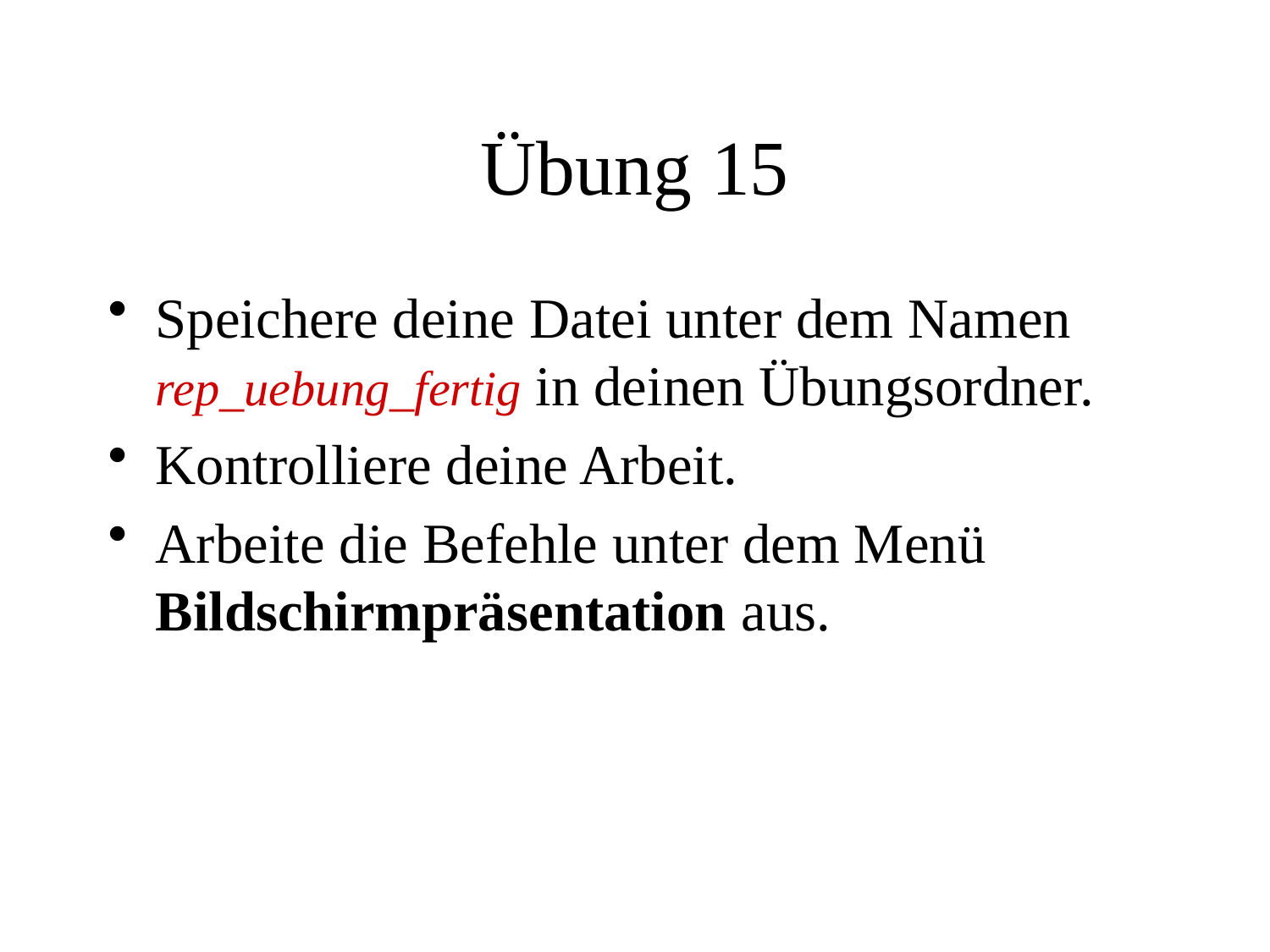

# Übung 15
Speichere deine Datei unter dem Namen rep_uebung_fertig in deinen Übungsordner.
Kontrolliere deine Arbeit.
Arbeite die Befehle unter dem Menü Bildschirmpräsentation aus.